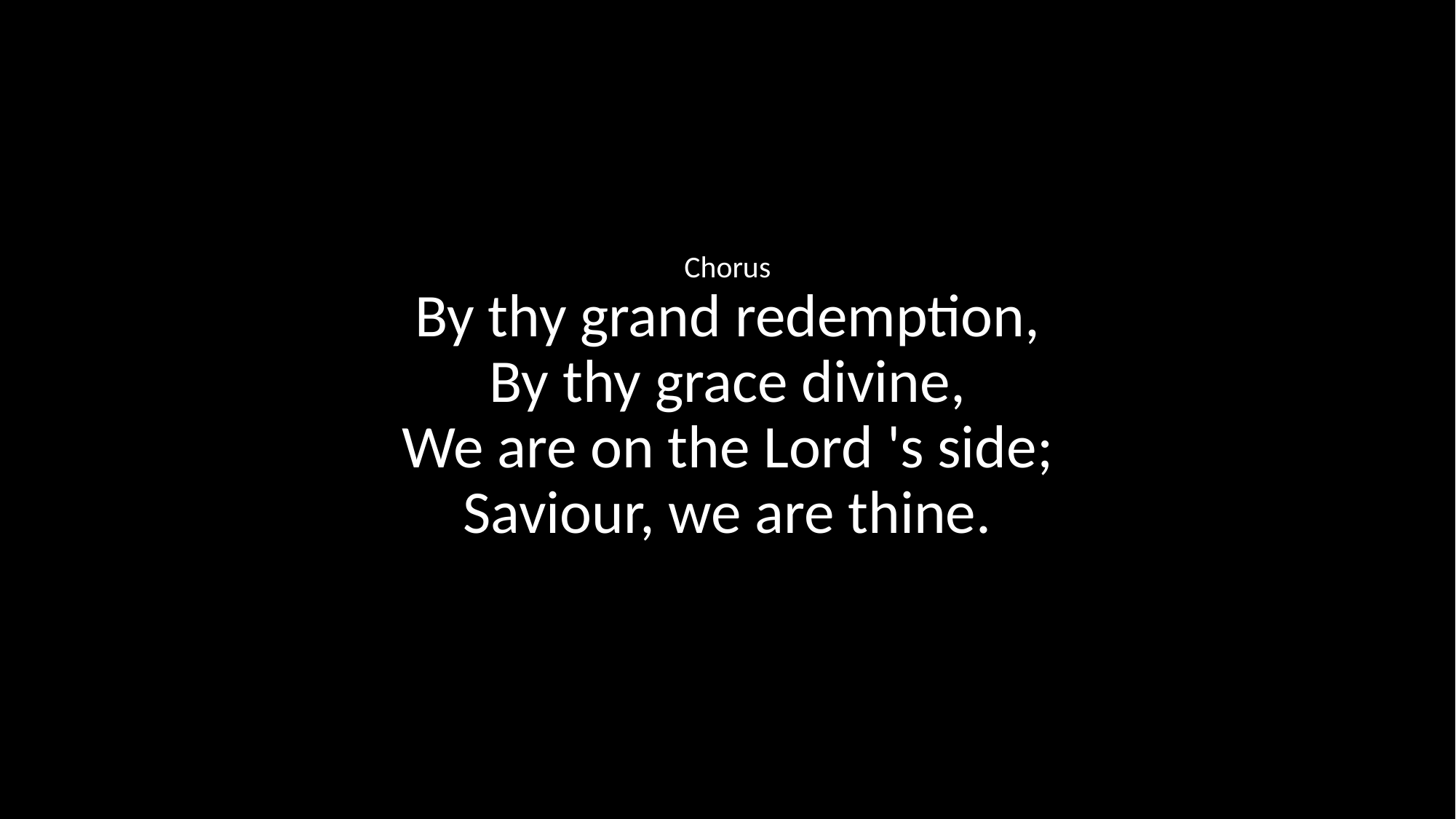

Chorus
By thy grand redemption,
By thy grace divine,
We are on the Lord 's side;
Saviour, we are thine.